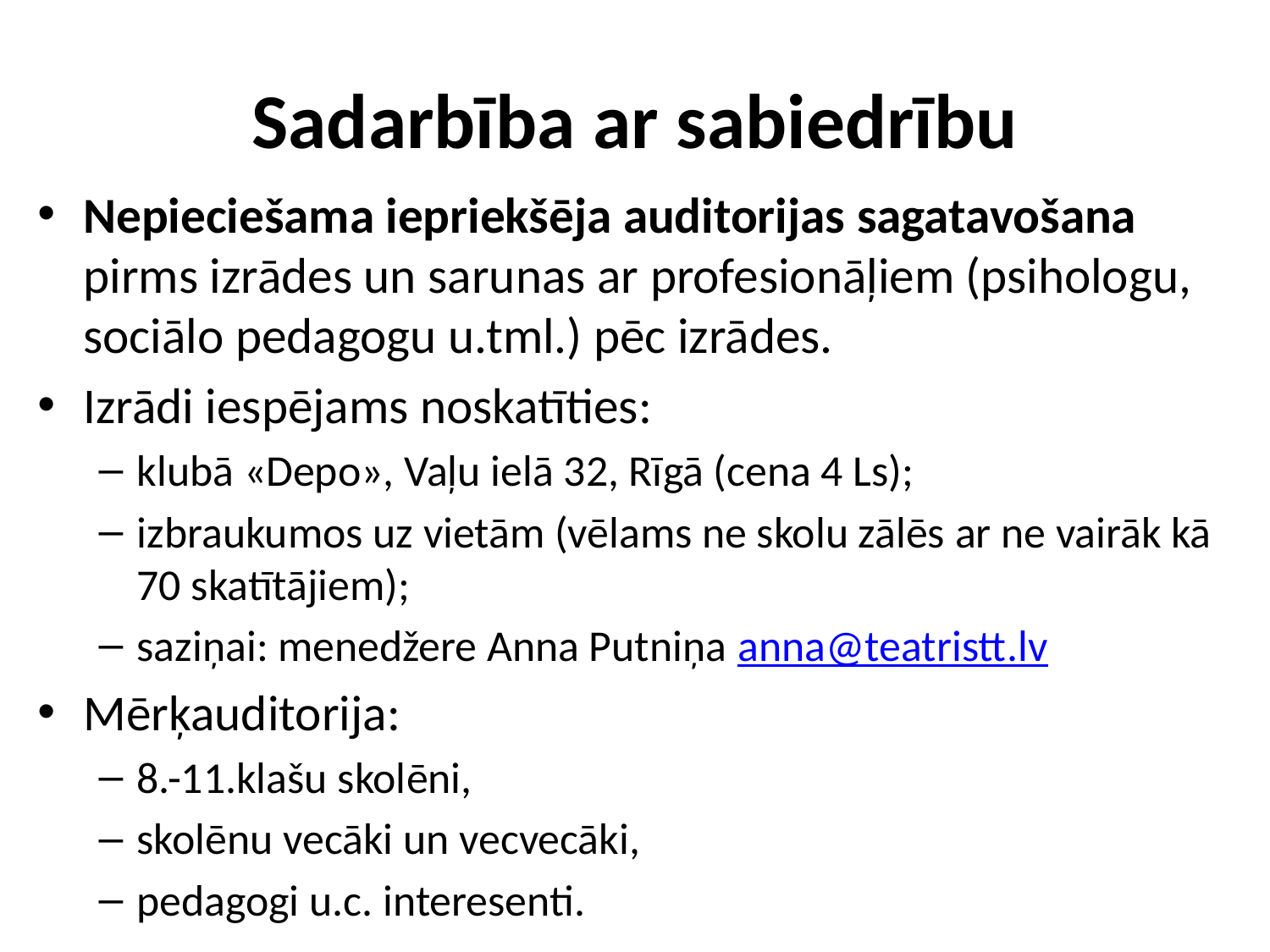

# Sadarbība ar sabiedrību
Nepieciešama iepriekšēja auditorijas sagatavošana pirms izrādes un sarunas ar profesionāļiem (psihologu, sociālo pedagogu u.tml.) pēc izrādes.
Izrādi iespējams noskatīties:
klubā «Depo», Vaļu ielā 32, Rīgā (cena 4 Ls);
izbraukumos uz vietām (vēlams ne skolu zālēs ar ne vairāk kā 70 skatītājiem);
saziņai: menedžere Anna Putniņa anna@teatristt.lv
Mērķauditorija:
8.-11.klašu skolēni,
skolēnu vecāki un vecvecāki,
pedagogi u.c. interesenti.